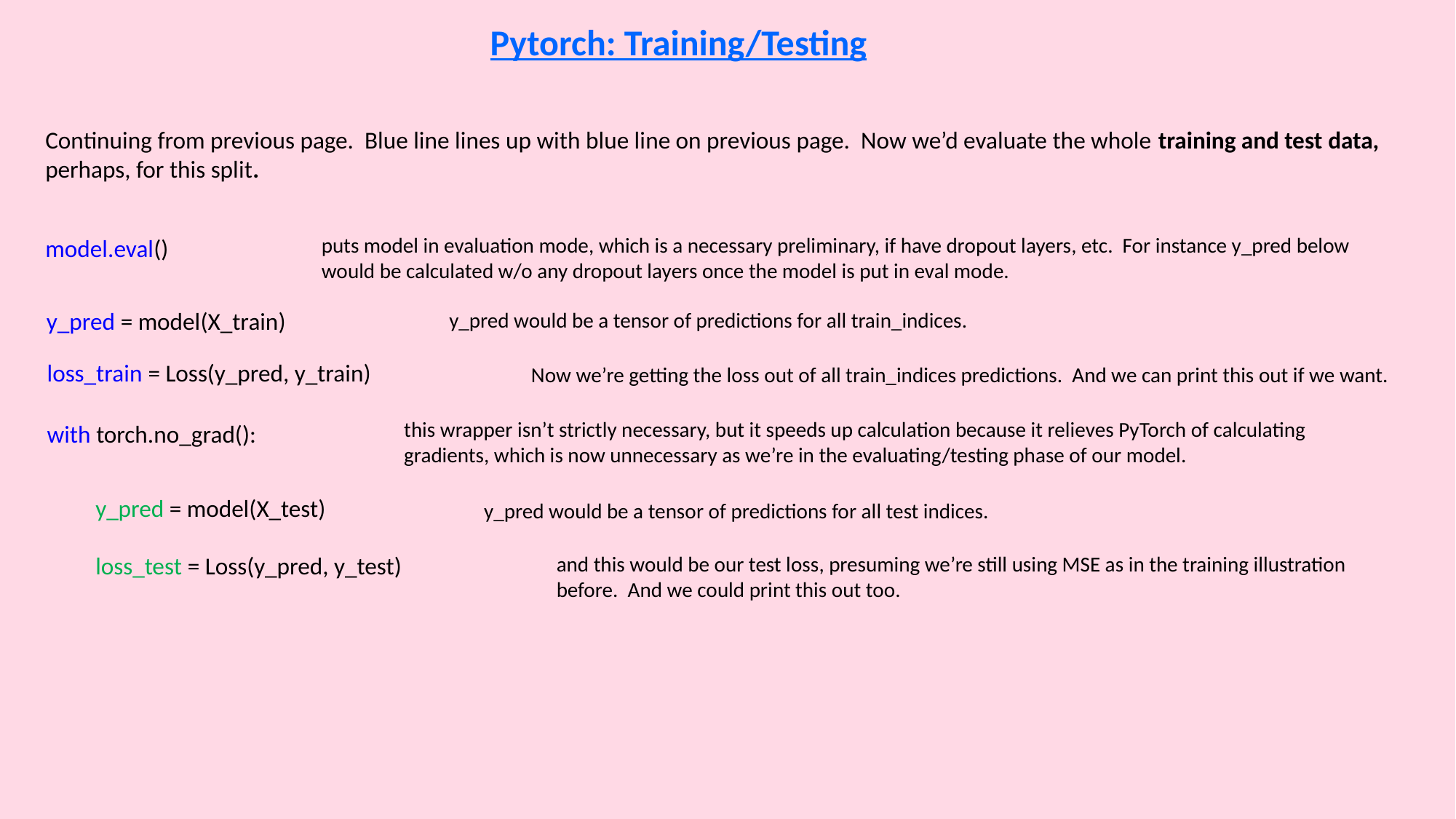

Pytorch: Training/Testing
Continuing from previous page.  Blue line lines up with blue line on previous page.  Now we’d evaluate the whole training and test data, perhaps, for this split.
puts model in evaluation mode, which is a necessary preliminary, if have dropout layers, etc.  For instance y_pred below would be calculated w/o any dropout layers once the model is put in eval mode.
model.eval()
y_pred = model(X_train)
y_pred would be a tensor of predictions for all train_indices.
loss_train = Loss(y_pred, y_train)
Now we’re getting the loss out of all train_indices predictions.  And we can print this out if we want.
this wrapper isn’t strictly necessary, but it speeds up calculation because it relieves PyTorch of calculating gradients, which is now unnecessary as we’re in the evaluating/testing phase of our model.
with torch.no_grad():
y_pred = model(X_test)
y_pred would be a tensor of predictions for all test indices.
loss_test = Loss(y_pred, y_test)
and this would be our test loss, presuming we’re still using MSE as in the training illustration before.  And we could print this out too.